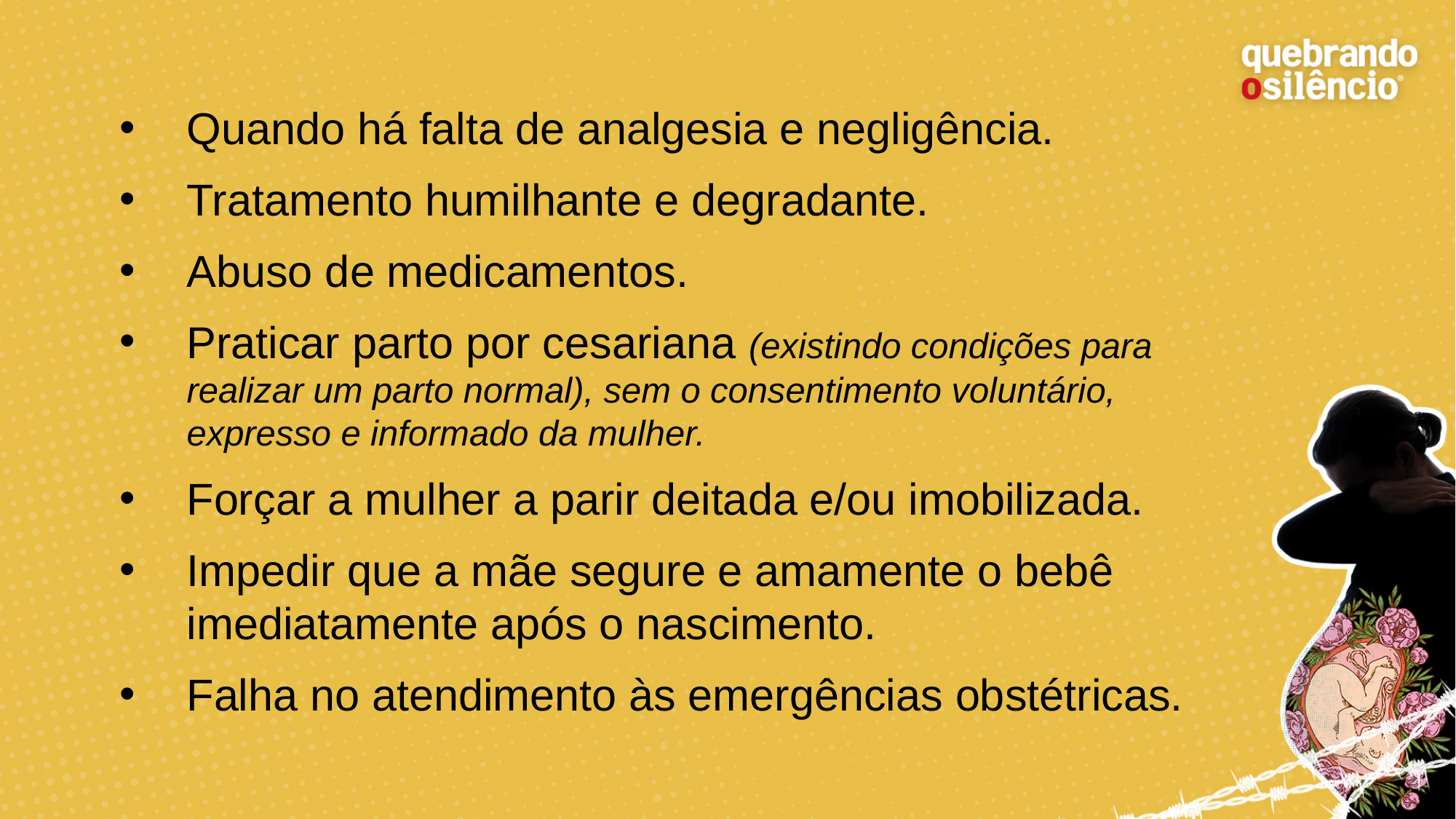

Quando há falta de analgesia e negligência.
Tratamento humilhante e degradante.
Abuso de medicamentos.
Praticar parto por cesariana (existindo condições para realizar um parto normal), sem o consentimento voluntário, expresso e informado da mulher.
Forçar a mulher a parir deitada e/ou imobilizada.
Impedir que a mãe segure e amamente o bebê imediatamente após o nascimento.
Falha no atendimento às emergências obstétricas.